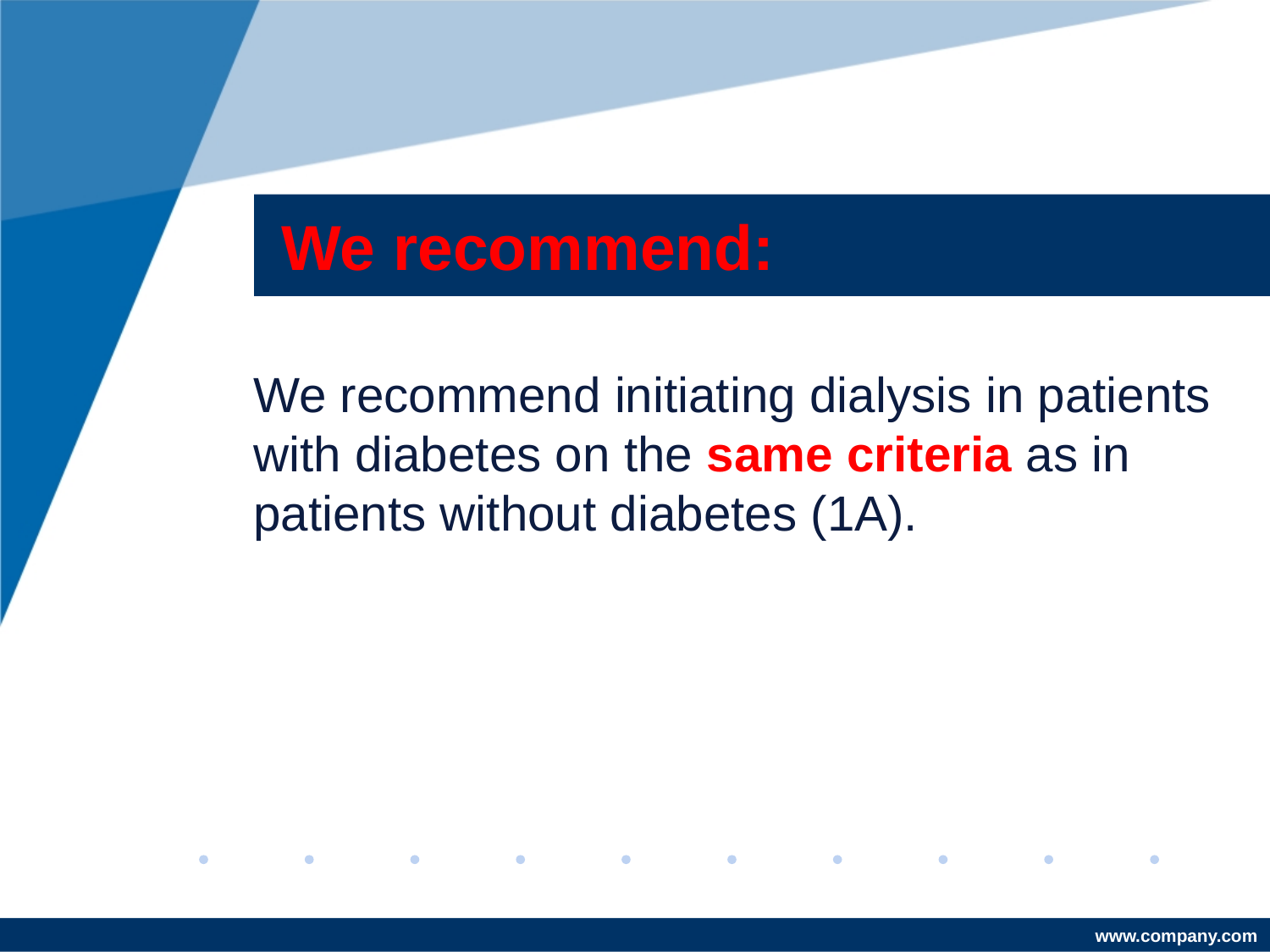

# We recommend:

We recommend initiating dialysis in patients with diabetes on the same criteria as in patients without diabetes (1A).